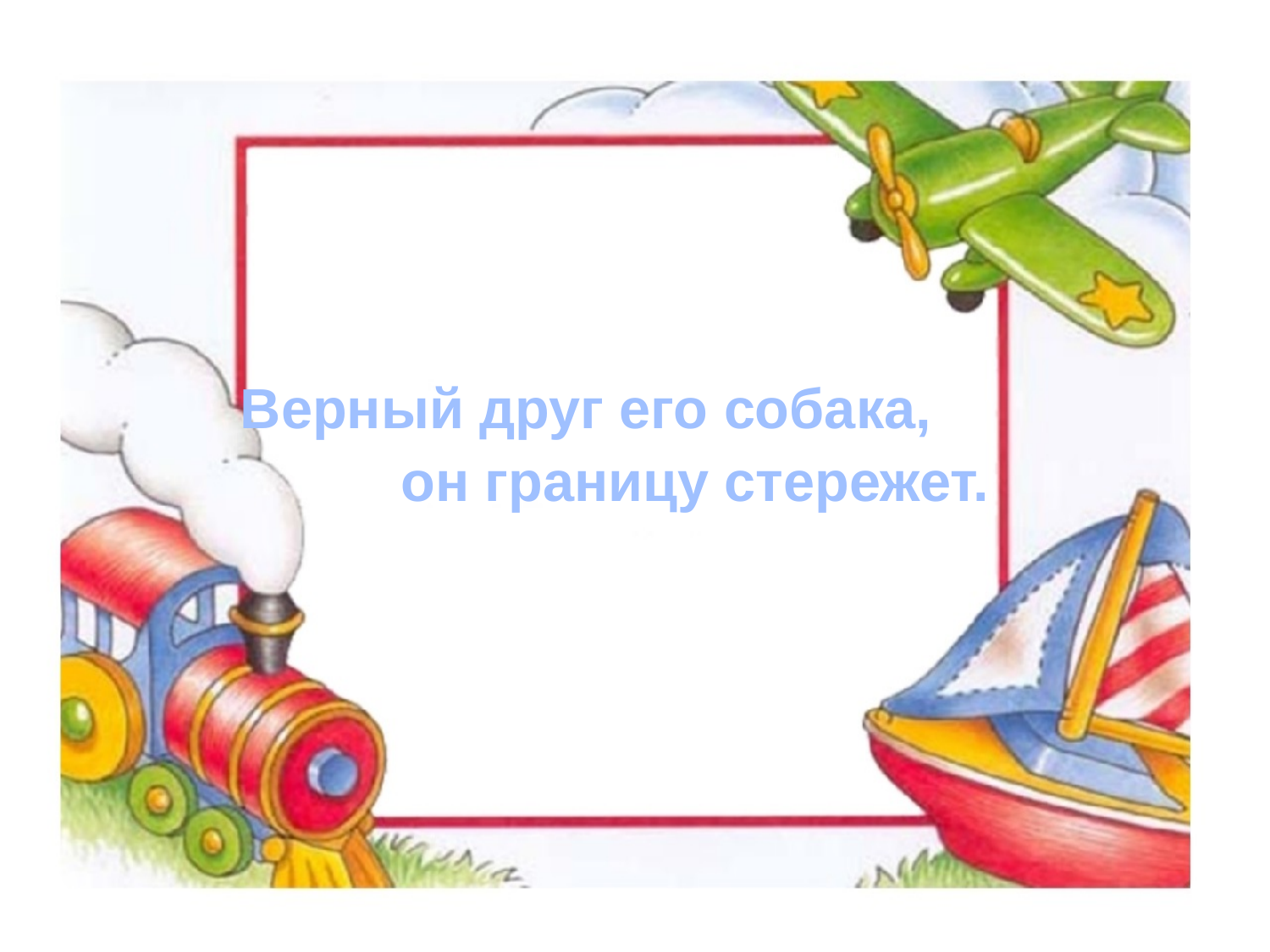

# Верный друг его собака,                   он границу стережет.